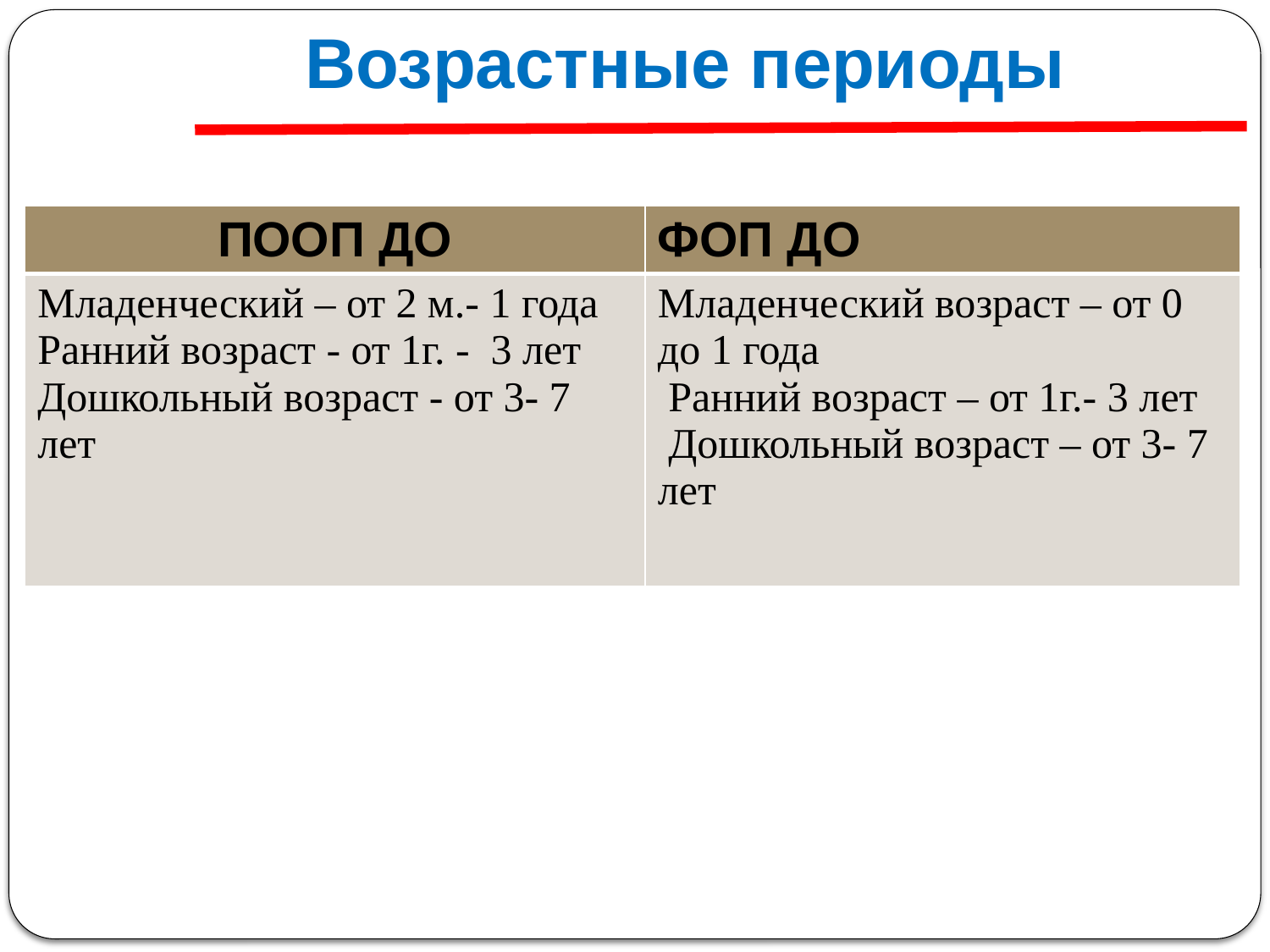

# Возрастные периоды

| ПООП ДО | ФОП ДО |
| --- | --- |
| Младенческий – от 2 м.- 1 года Ранний возраст - от 1г. - 3 лет Дошкольный возраст - от 3- 7 лет | Младенческий возраст – от 0 до 1 года Ранний возраст – от 1г.- 3 лет Дошкольный возраст – от 3- 7 лет |